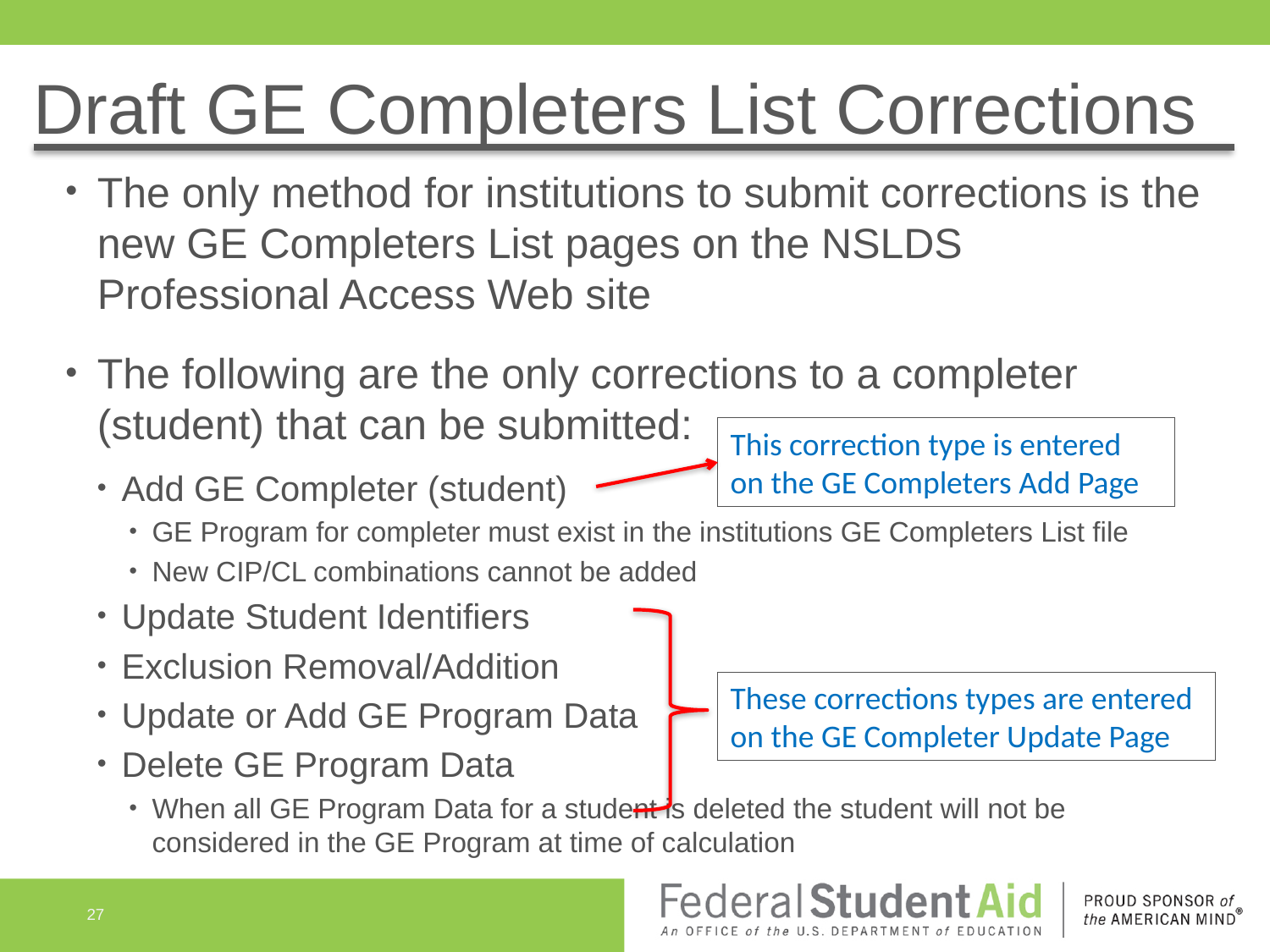

# Draft GE Completers List Corrections
The only method for institutions to submit corrections is the new GE Completers List pages on the NSLDS Professional Access Web site
The following are the only corrections to a completer (student) that can be submitted:
Add GE Completer (student)
GE Program for completer must exist in the institutions GE Completers List file
New CIP/CL combinations cannot be added
Update Student Identifiers
Exclusion Removal/Addition
Update or Add GE Program Data
Delete GE Program Data
When all GE Program Data for a student is deleted the student will not be considered in the GE Program at time of calculation

This correction type is entered on the GE Completers Add Page

These corrections types are entered on the GE Completer Update Page
27